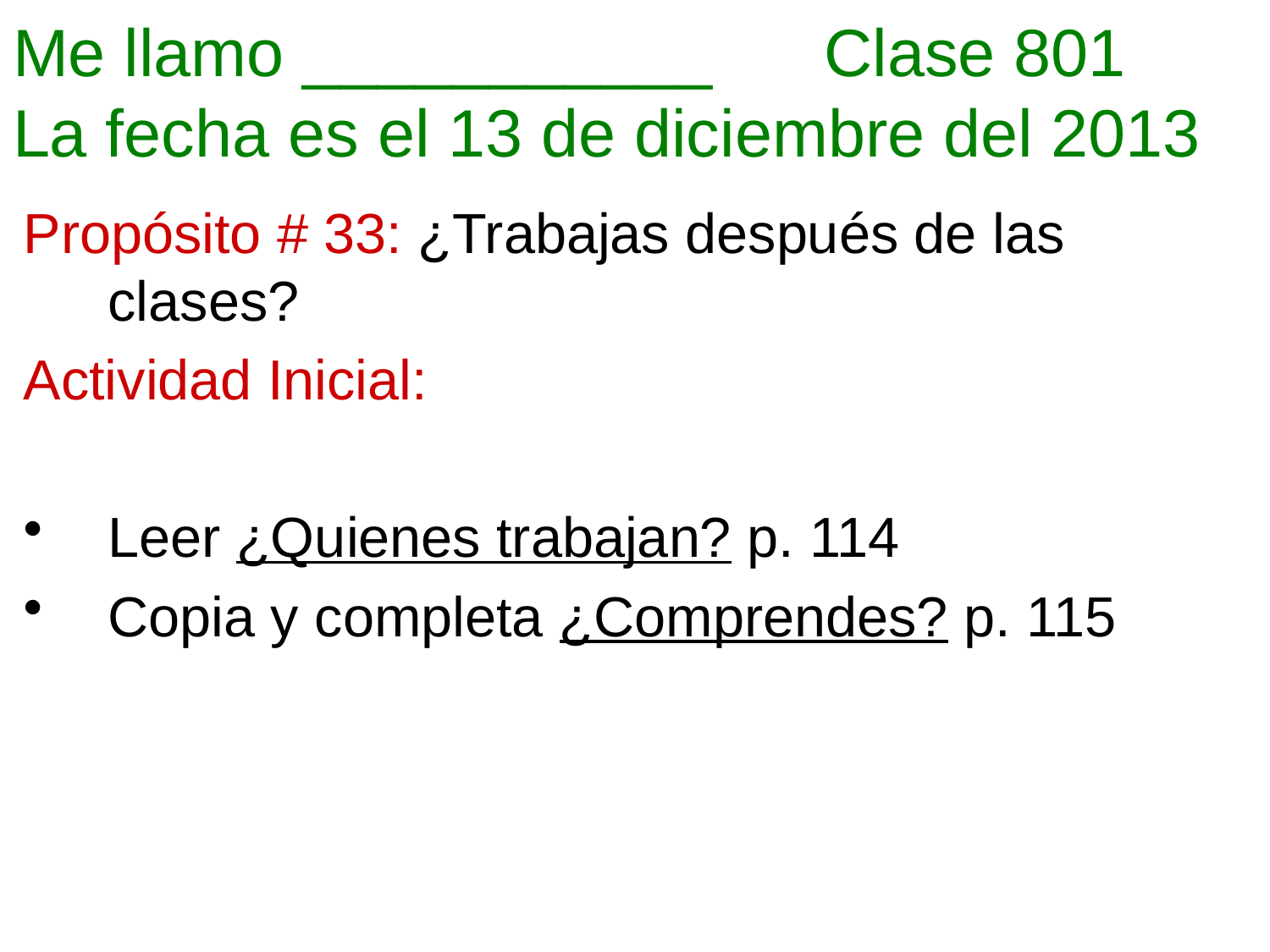

# Me llamo ___________      Clase 801 La fecha es el 13 de diciembre del 2013
Propósito # 33: ¿Trabajas después de las clases?
Actividad Inicial:

Leer ¿Quienes trabajan? p. 114
Copia y completa ¿Comprendes? p. 115